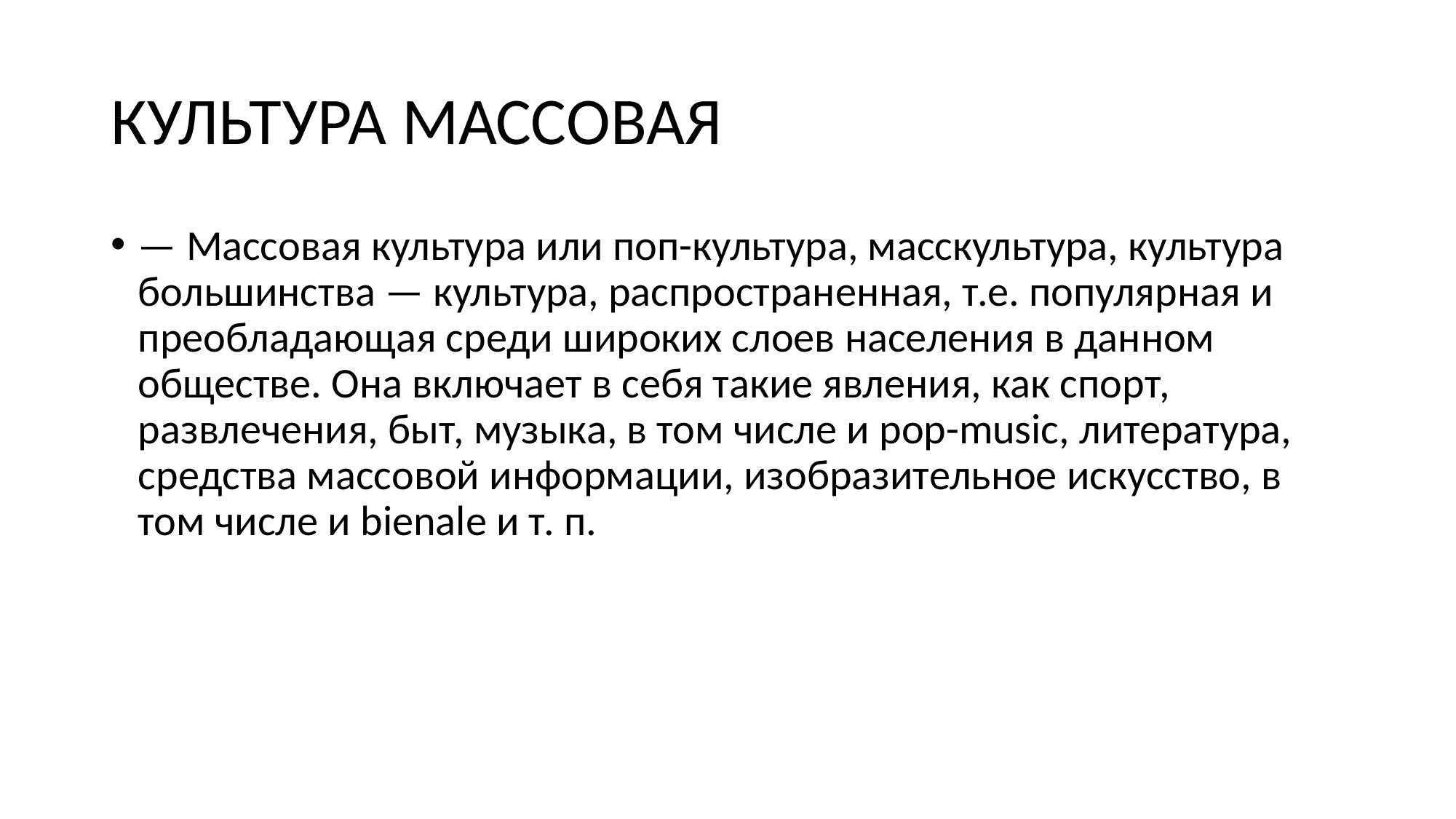

# КУЛЬТУРА МАССОВАЯ
— Массовая культура или поп-культура, масскультура, культура большинства — культура, распространенная, т.е. популярная и преобладающая среди широких слоев населения в данном обществе. Она включает в себя такие явления, как спорт, развлечения, быт, музыка, в том числе и pop-music, литература, средства массовой информации, изобразительное искусство, в том числе и bienale и т. п.